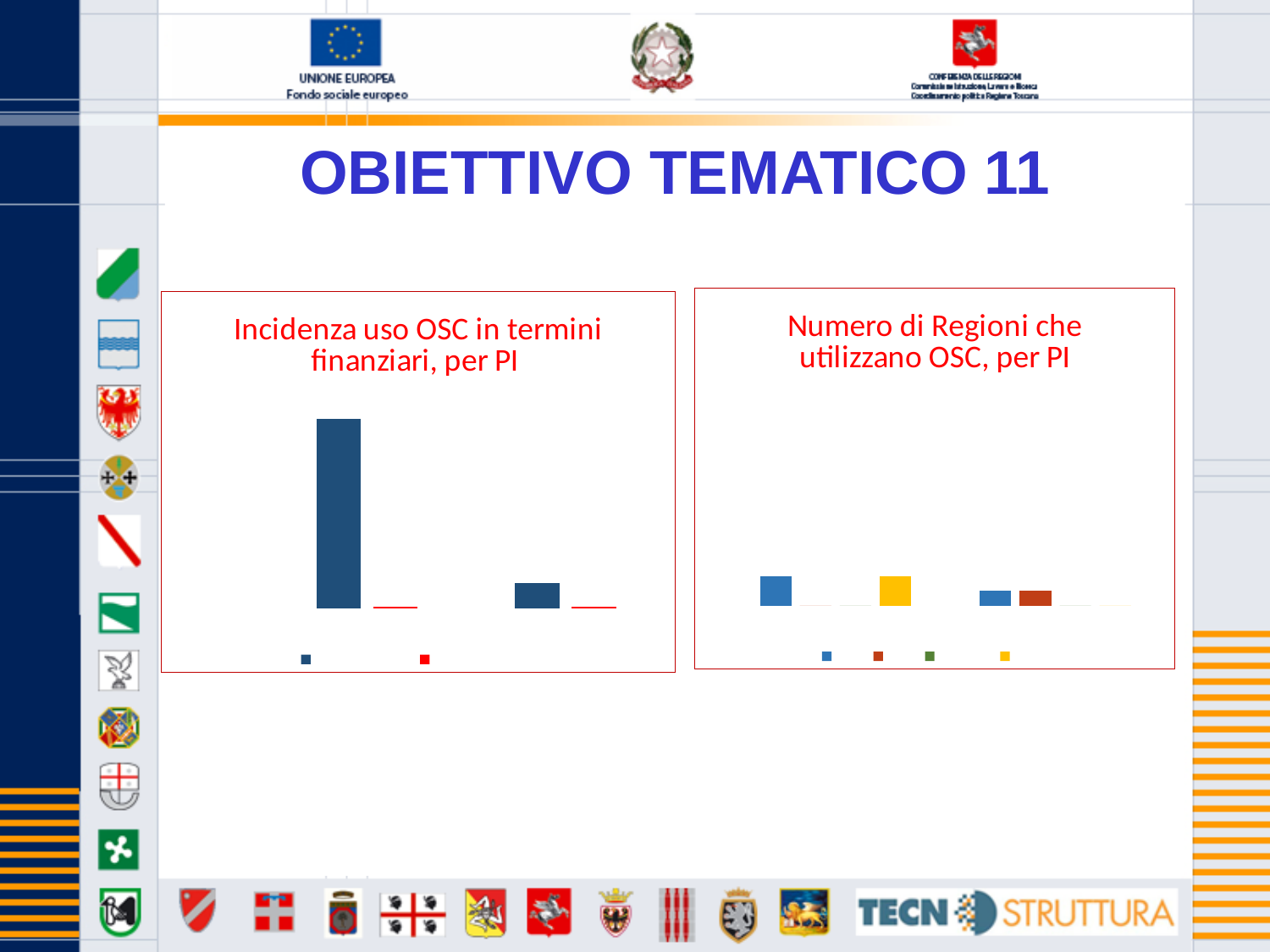

OBIETTIVO TEMATICO 11

### Chart: Numero di Regioni che utilizzano OSC, per PI

| Category | OSC | UCS | Somme | Tassi |
|---|---|---|---|---|
| 11, i) | 2.0 | 0.0 | 0.0 | 2.0 |
| 11, ii) | 1.0 | 1.0 | 0.0 | 0.0 |

### Chart: Incidenza uso OSC in termini finanziari, per PI

| Category | Programmato  | Impegnato OSC |
|---|---|---|
| 11, i) | 55739845.54000001 | 626232.0 |
| 11, ii) | 7497421.0 | 535404.0 |